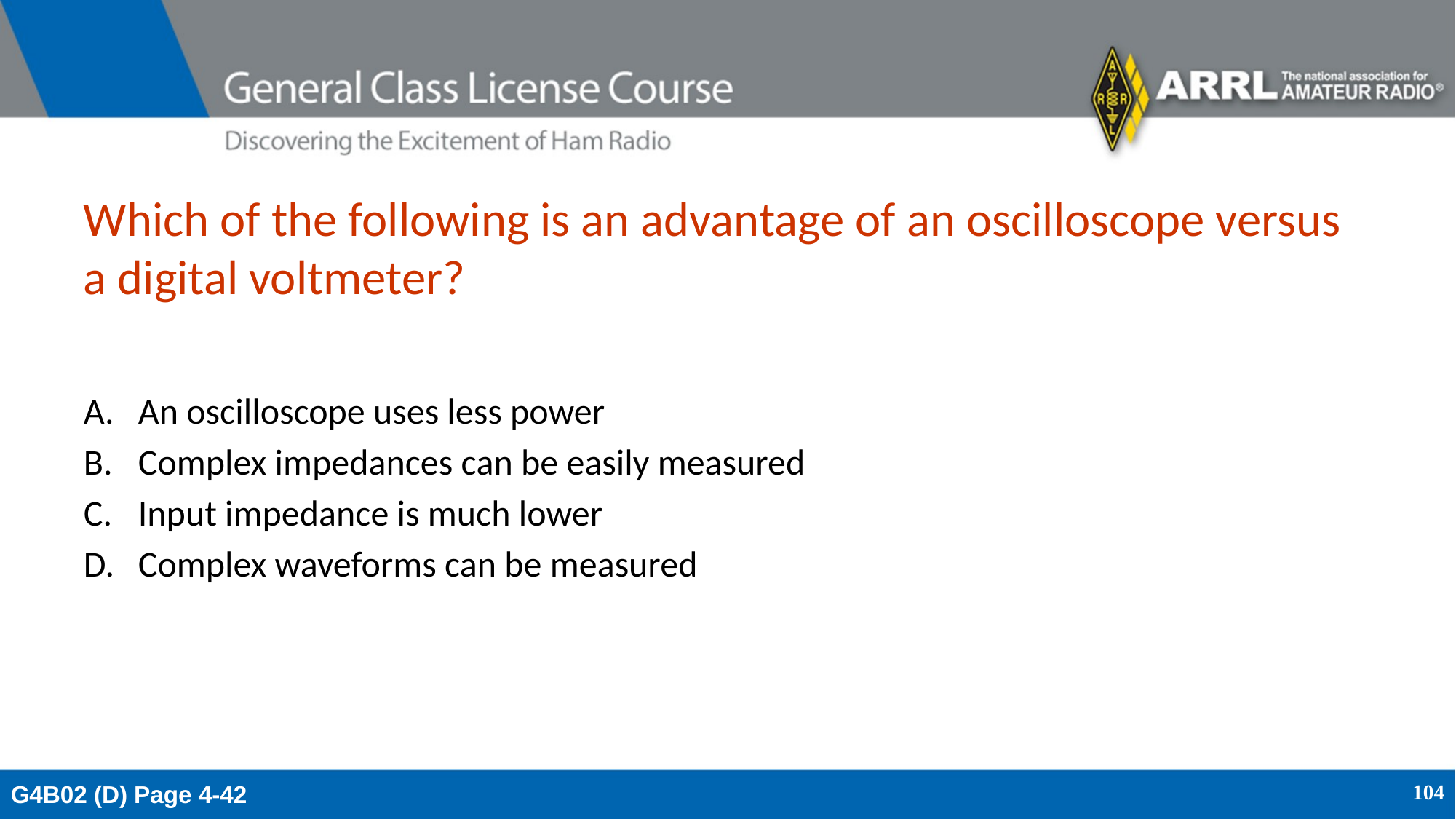

# Which of the following is an advantage of an oscilloscope versus a digital voltmeter?
An oscilloscope uses less power
Complex impedances can be easily measured
Input impedance is much lower
Complex waveforms can be measured
G4B02 (D) Page 4-42
104